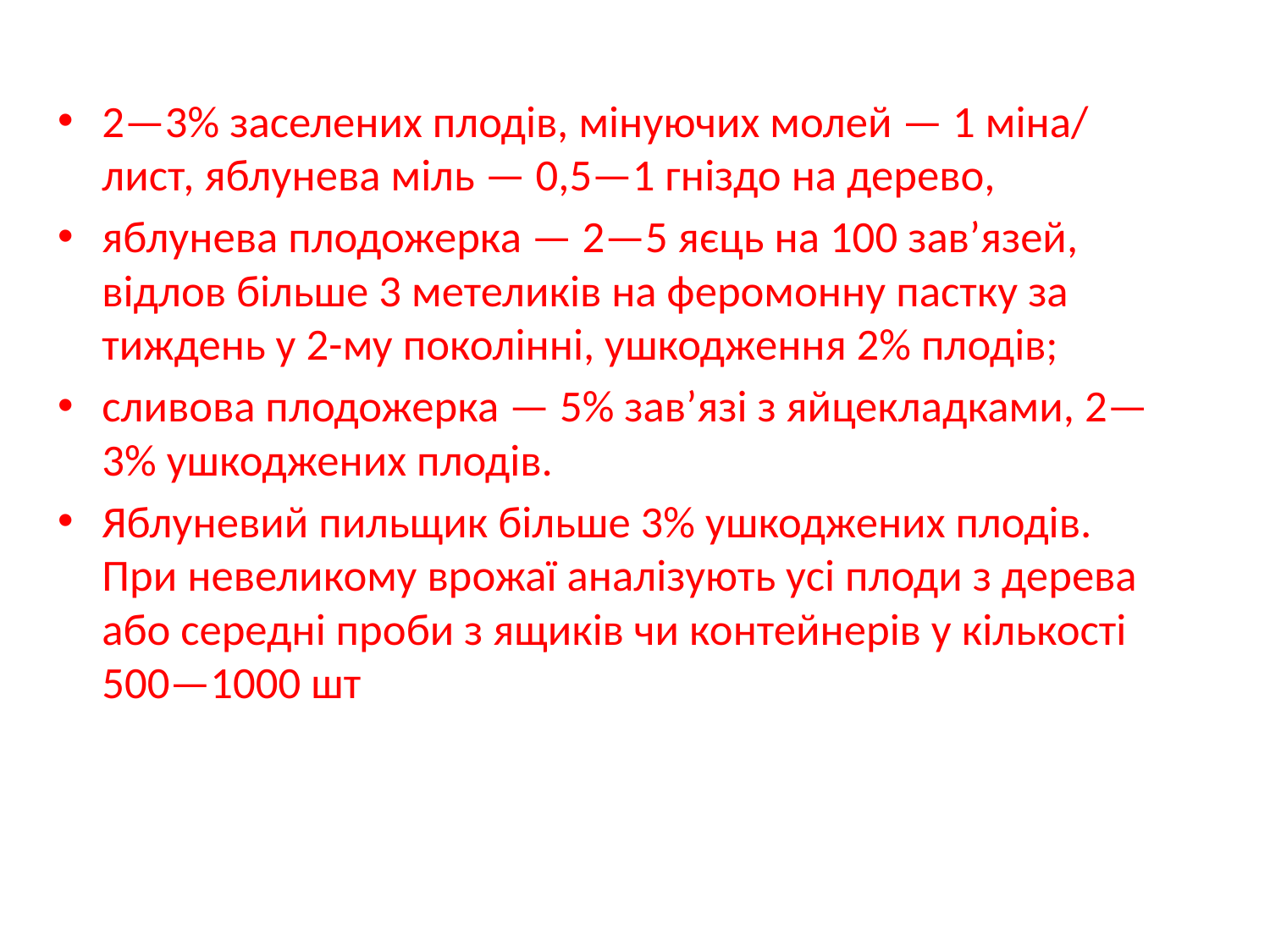

2—3% заселених плодів, мінуючих молей — 1 міна/ лист, яблунева міль — 0,5—1 гніздо на дерево,
яблунева плодожерка — 2—5 яєць на 100 зав’язей, відлов більше 3 метеликів на феромонну пастку за тиждень у 2-му поколінні, ушкодження 2% плодів;
сливова плодожерка — 5% зав’язі з яйцекладками, 2— 3% ушкоджених плодів.
Яблуневий пильщик більше 3% ушкоджених плодів. При невеликому врожаї аналізують усі плоди з дерева або середні проби з ящиків чи контейнерів у кількості 500—1000 шт